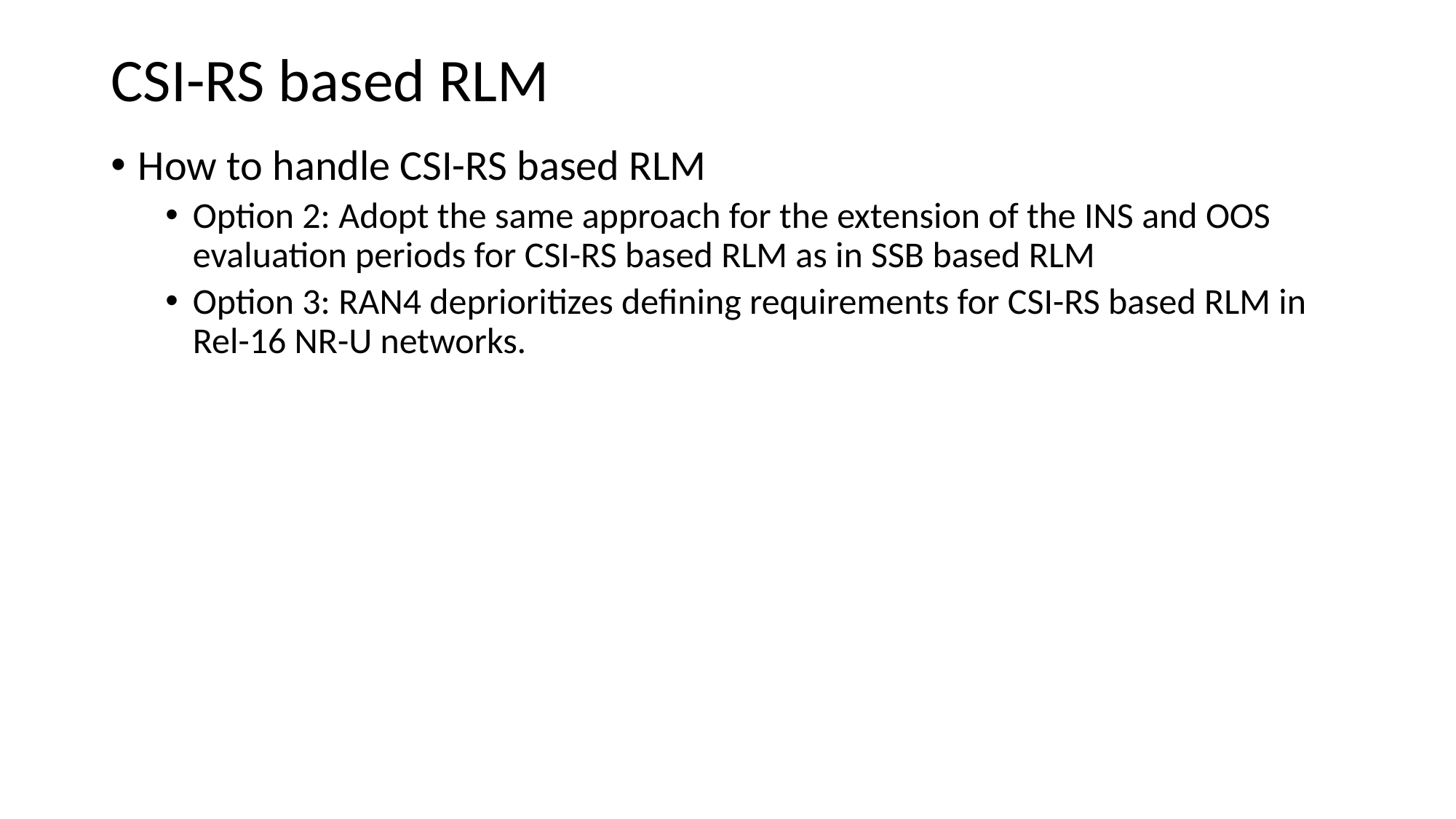

# CSI-RS based RLM
How to handle CSI-RS based RLM
Option 2: Adopt the same approach for the extension of the INS and OOS evaluation periods for CSI-RS based RLM as in SSB based RLM
Option 3: RAN4 deprioritizes defining requirements for CSI-RS based RLM in Rel-16 NR-U networks.